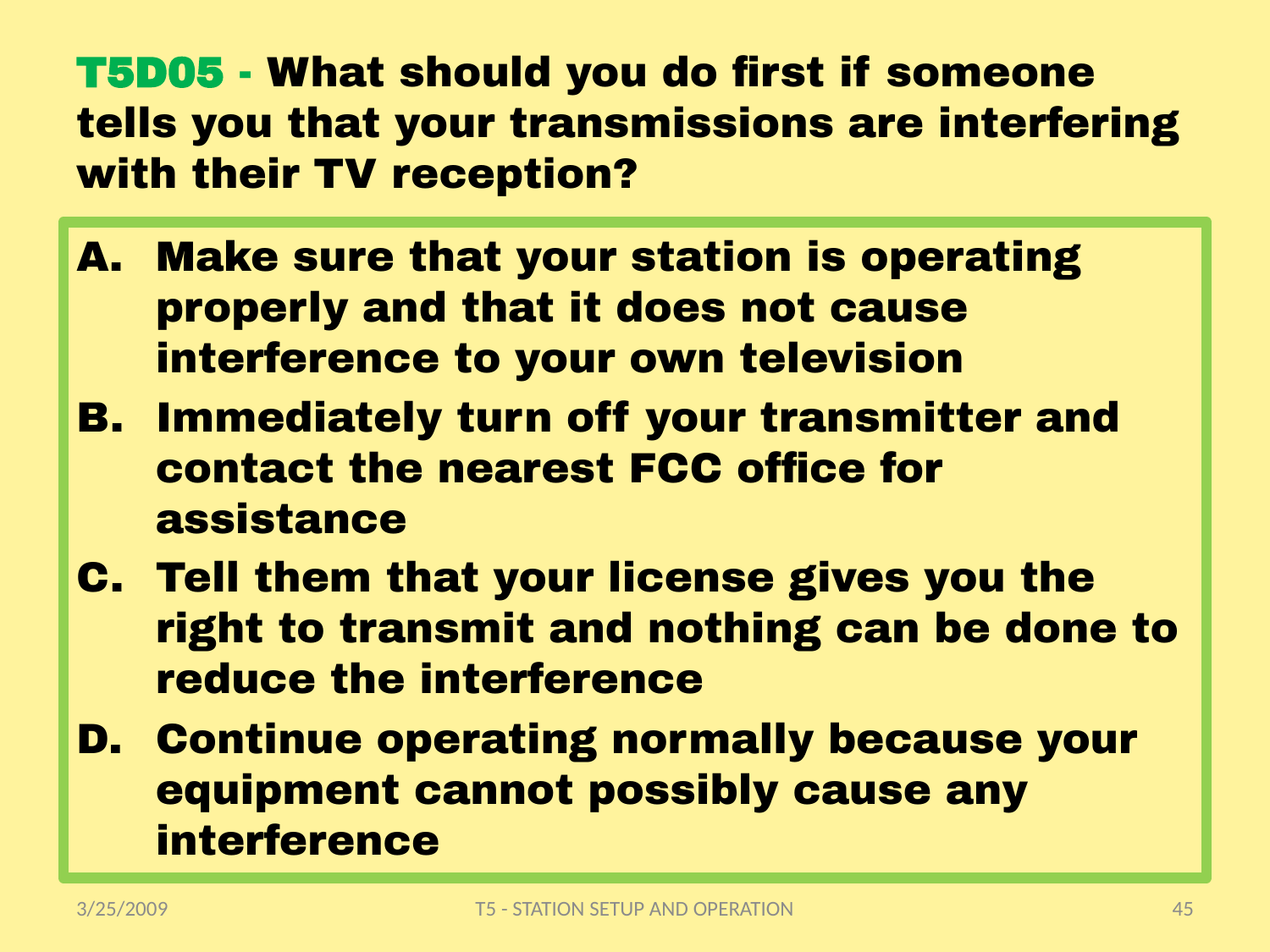

# T5D05 - What should you do first if someone tells you that your transmissions are interfering with their TV reception?
Make sure that your station is operating properly and that it does not cause interference to your own television
Immediately turn off your transmitter and contact the nearest FCC office for assistance
Tell them that your license gives you the right to transmit and nothing can be done to reduce the interference
Continue operating normally because your equipment cannot possibly cause any interference
3/25/2009
T5 - STATION SETUP AND OPERATION
45